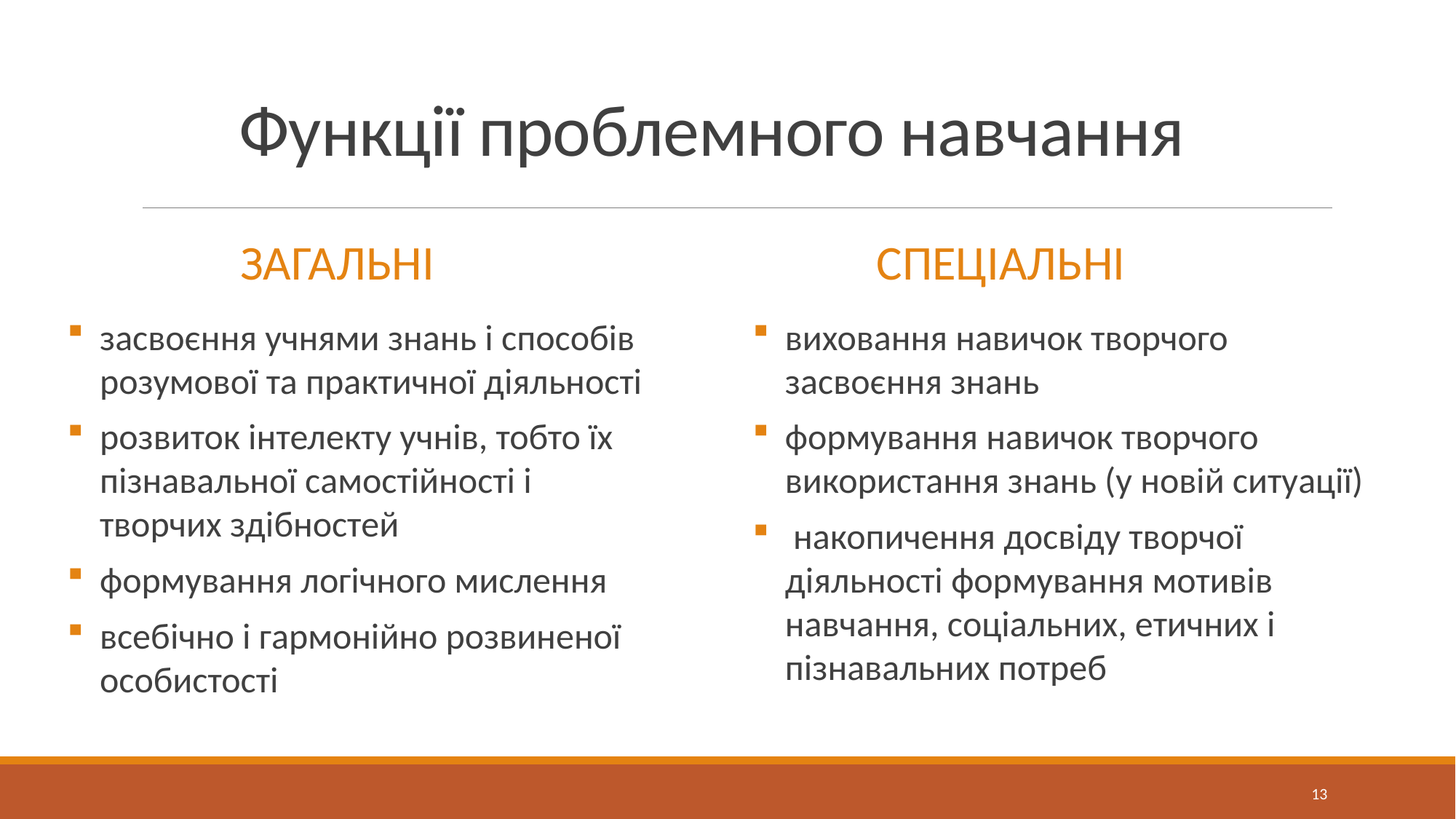

# Функції проблемного навчання
Спеціальні
Загальні
виховання навичок творчого засвоєння знань
формування навичок творчого використання знань (у новій ситуації)
 накопичення досвіду творчої діяльності формування мотивів навчання, соціальних, етичних і пізнавальних потреб
засвоєння учнями знань і способів розумової та практичної діяльності
розвиток інтелекту учнів, тобто їх пізнавальної самостійності і творчих здібностей
формування логічного мислення
всебічно і гармонійно розвиненої особистості
13